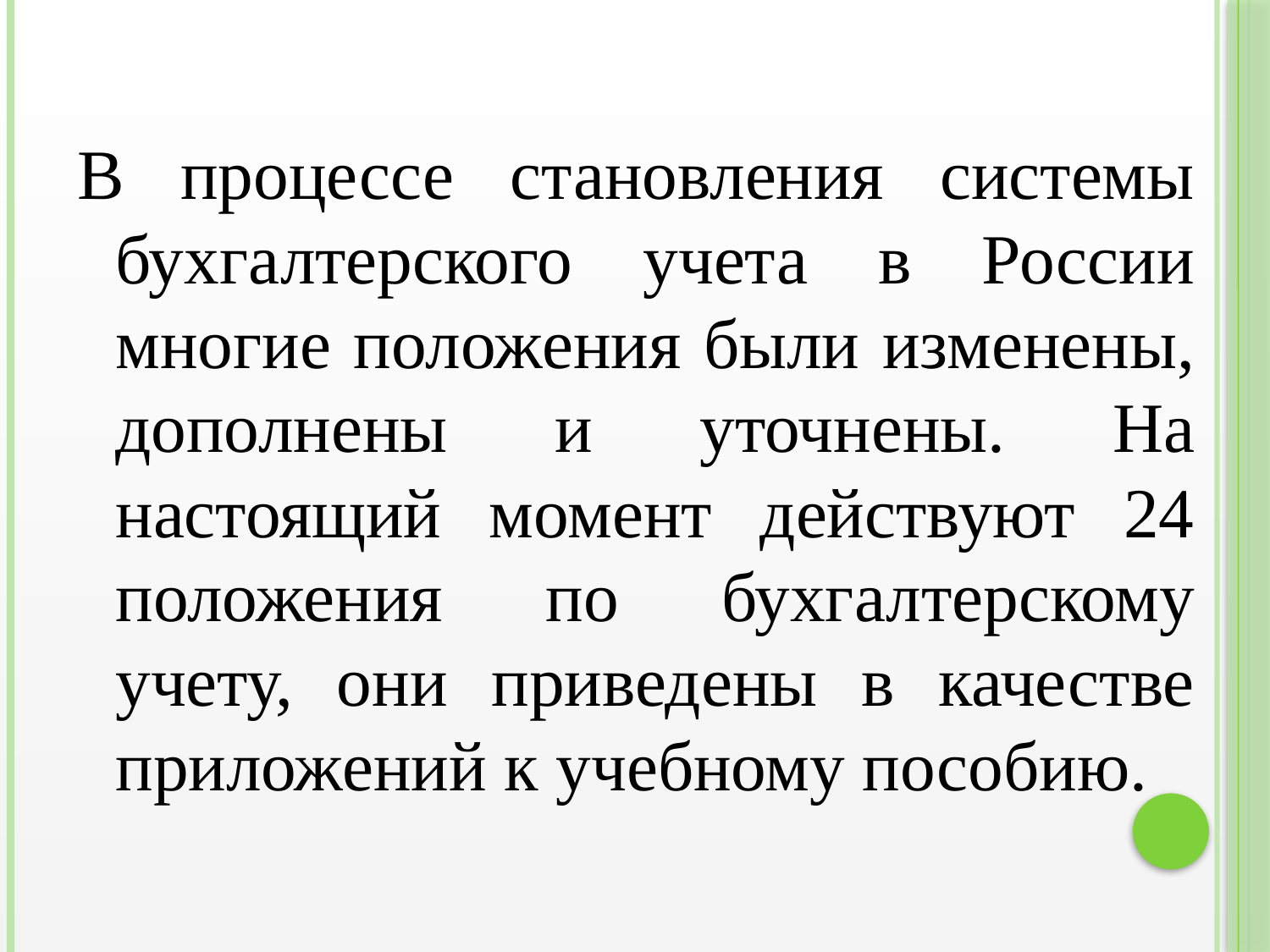

В процессе становления системы бухгалтерского учета в России многие положения были изменены, дополнены и уточнены. На настоящий момент действуют 24 положения по бухгалтерскому учету, они приведены в качестве приложений к учебному пособию.